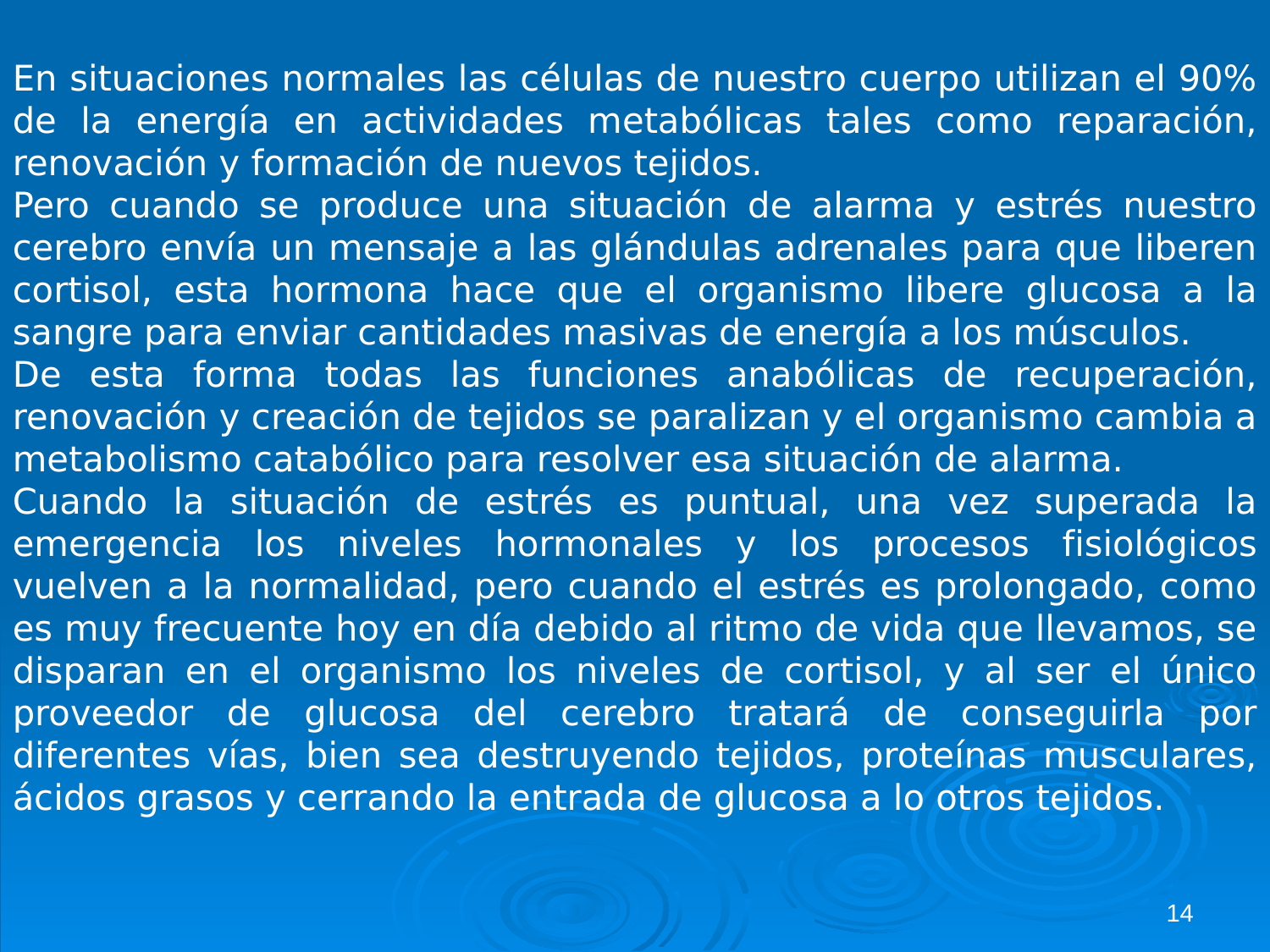

En situaciones normales las células de nuestro cuerpo utilizan el 90% de la energía en actividades metabólicas tales como reparación, renovación y formación de nuevos tejidos.
Pero cuando se produce una situación de alarma y estrés nuestro cerebro envía un mensaje a las glándulas adrenales para que liberen cortisol, esta hormona hace que el organismo libere glucosa a la sangre para enviar cantidades masivas de energía a los músculos.
De esta forma todas las funciones anabólicas de recuperación, renovación y creación de tejidos se paralizan y el organismo cambia a metabolismo catabólico para resolver esa situación de alarma.
Cuando la situación de estrés es puntual, una vez superada la emergencia los niveles hormonales y los procesos fisiológicos vuelven a la normalidad, pero cuando el estrés es prolongado, como es muy frecuente hoy en día debido al ritmo de vida que llevamos, se disparan en el organismo los niveles de cortisol, y al ser el único proveedor de glucosa del cerebro tratará de conseguirla por diferentes vías, bien sea destruyendo tejidos, proteínas musculares, ácidos grasos y cerrando la entrada de glucosa a lo otros tejidos.
14